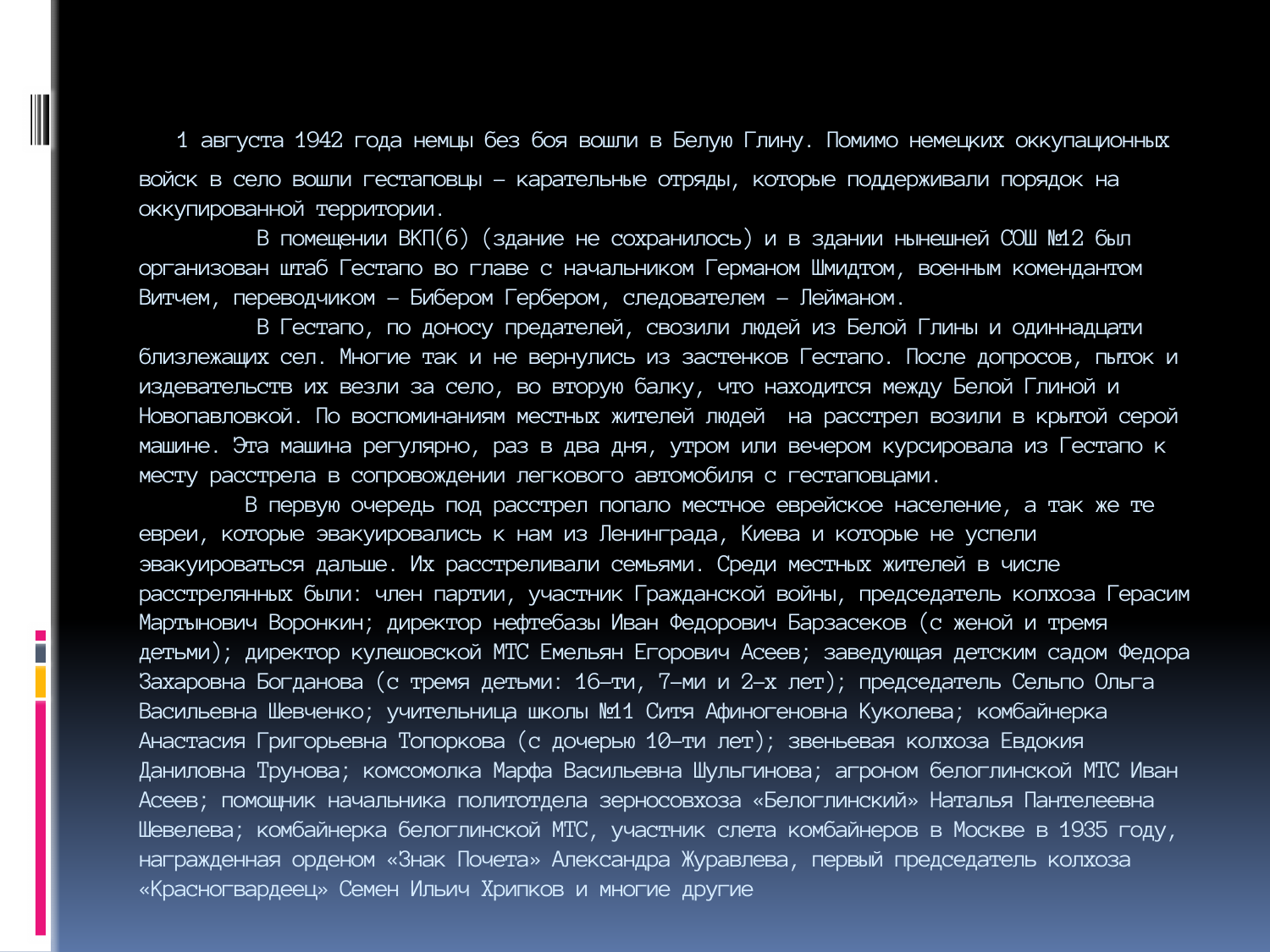

# 1 августа 1942 года немцы без боя вошли в Белую Глину. Помимо немецких оккупационных войск в село вошли гестаповцы – карательные отряды, которые поддерживали порядок на оккупированной территории. В помещении ВКП(б) (здание не сохранилось) и в здании нынешней СОШ №12 был организован штаб Гестапо во главе с начальником Германом Шмидтом, военным комендантом Витчем, переводчиком – Бибером Гербером, следователем – Лейманом. В Гестапо, по доносу предателей, свозили людей из Белой Глины и одиннадцати близлежащих сел. Многие так и не вернулись из застенков Гестапо. После допросов, пыток и издевательств их везли за село, во вторую балку, что находится между Белой Глиной и Новопавловкой. По воспоминаниям местных жителей людей  на расстрел возили в крытой серой машине. Эта машина регулярно, раз в два дня, утром или вечером курсировала из Гестапо к месту расстрела в сопровождении легкового автомобиля с гестаповцами. В первую очередь под расстрел попало местное еврейское население, а так же те евреи, которые эвакуировались к нам из Ленинграда, Киева и которые не успели эвакуироваться дальше. Их расстреливали семьями. Среди местных жителей в числе расстрелянных были: член партии, участник Гражданской войны, председатель колхоза Герасим Мартынович Воронкин; директор нефтебазы Иван Федорович Барзасеков (с женой и тремя детьми); директор кулешовской МТС Емельян Егорович Асеев; заведующая детским садом Федора Захаровна Богданова (с тремя детьми: 16-ти, 7-ми и 2-х лет); председатель Сельпо Ольга Васильевна Шевченко; учительница школы №11 Ситя Афиногеновна Куколева; комбайнерка Анастасия Григорьевна Топоркова (с дочерью 10-ти лет); звеньевая колхоза Евдокия Даниловна Трунова; комсомолка Марфа Васильевна Шульгинова; агроном белоглинской МТС Иван Асеев; помощник начальника политотдела зерносовхоза «Белоглинский» Наталья Пантелеевна Шевелева; комбайнерка белоглинской МТС, участник слета комбайнеров в Москве в 1935 году, награжденная орденом «Знак Почета» Александра Журавлева, первый председатель колхоза «Красногвардеец» Семен Ильич Хрипков и многие другие